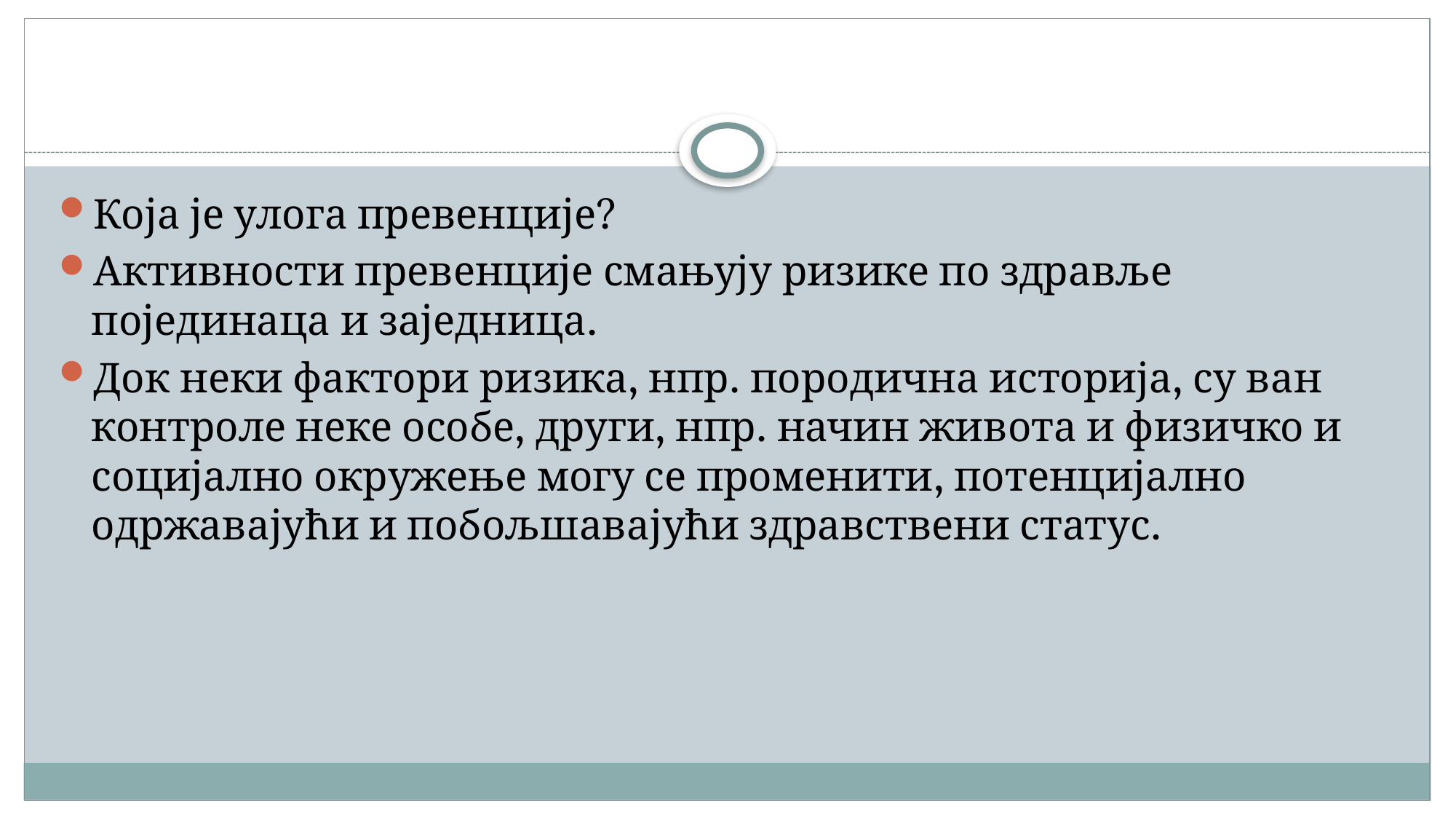

Која је улога превенције?
Активности превенције смањују ризике по здравље појединаца и заједница.
Док неки фактори ризика, нпр. породична историја, су ван контроле неке особе, други, нпр. начин живота и физичко и социјално окружење могу се променити, потенцијално одржавајући и побољшавајући здравствени статус.